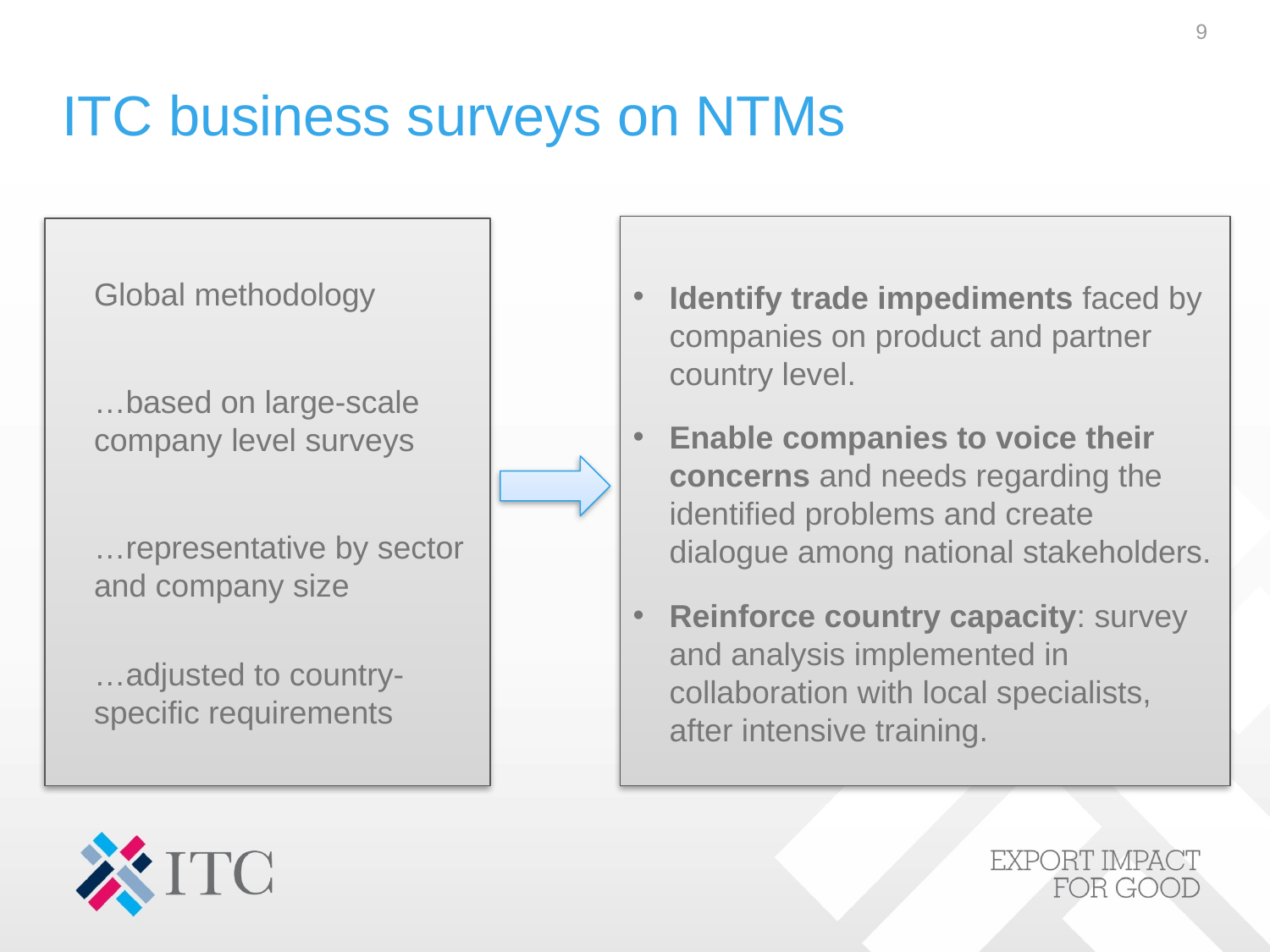

9
ITC business surveys on NTMs

Identify trade impediments faced by companies on product and partner country level.

Enable companies to voice their concerns and needs regarding the identified problems and create dialogue among national stakeholders.

Reinforce country capacity: survey and analysis implemented in collaboration with local specialists, after intensive training.
	Global methodology

	…based on large-scale company level surveys

	…representative by sector and company size

	…adjusted to country-specific requirements